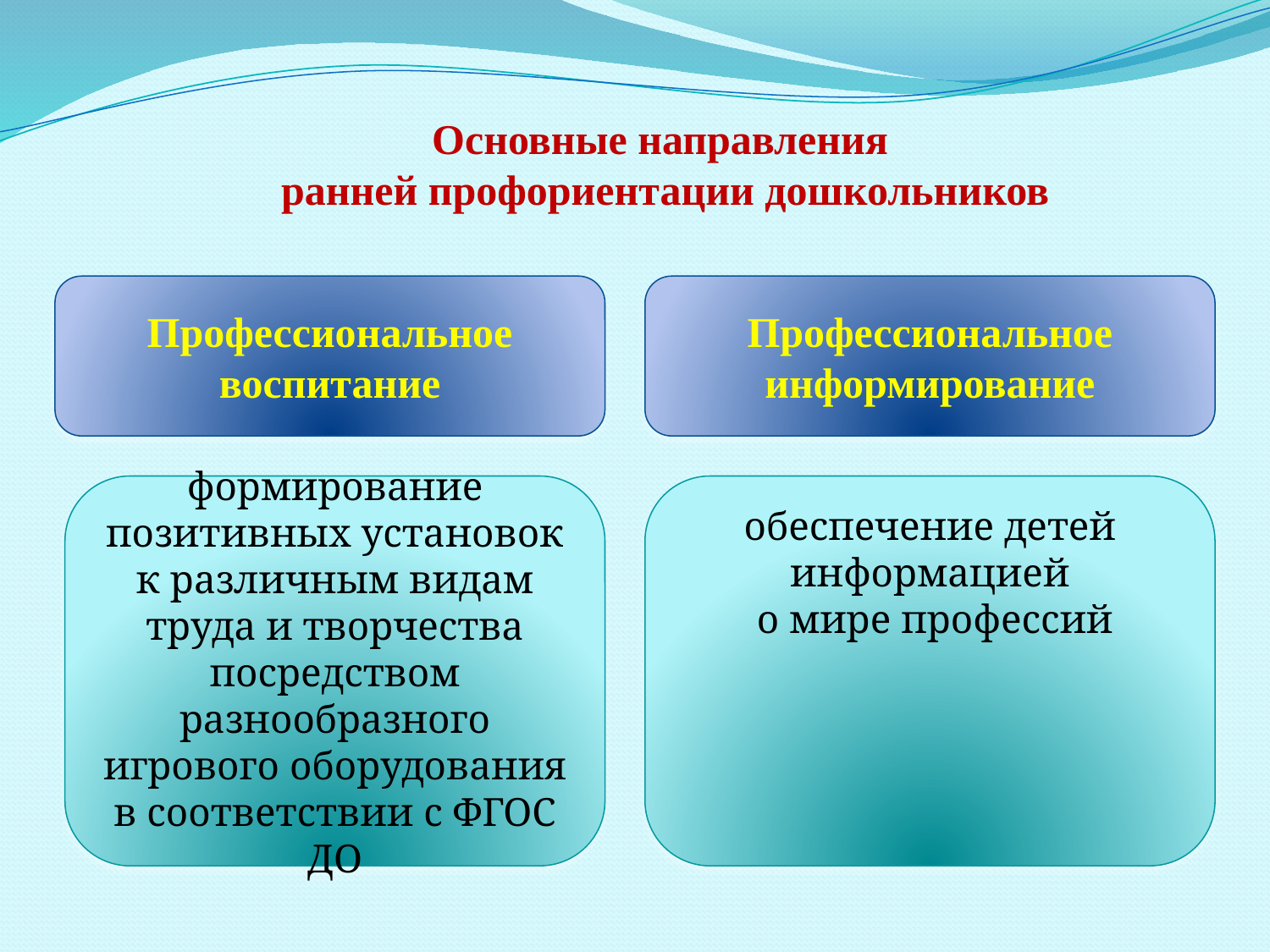

Основные направления
 ранней профориентации дошкольников
Профессиональное воспитание
Профессиональное информирование
формирование позитивных установок к различным видам труда и творчества посредством разнообразного игрового оборудования в соответствии с ФГОС ДО
обеспечение детей информацией
 о мире профессий